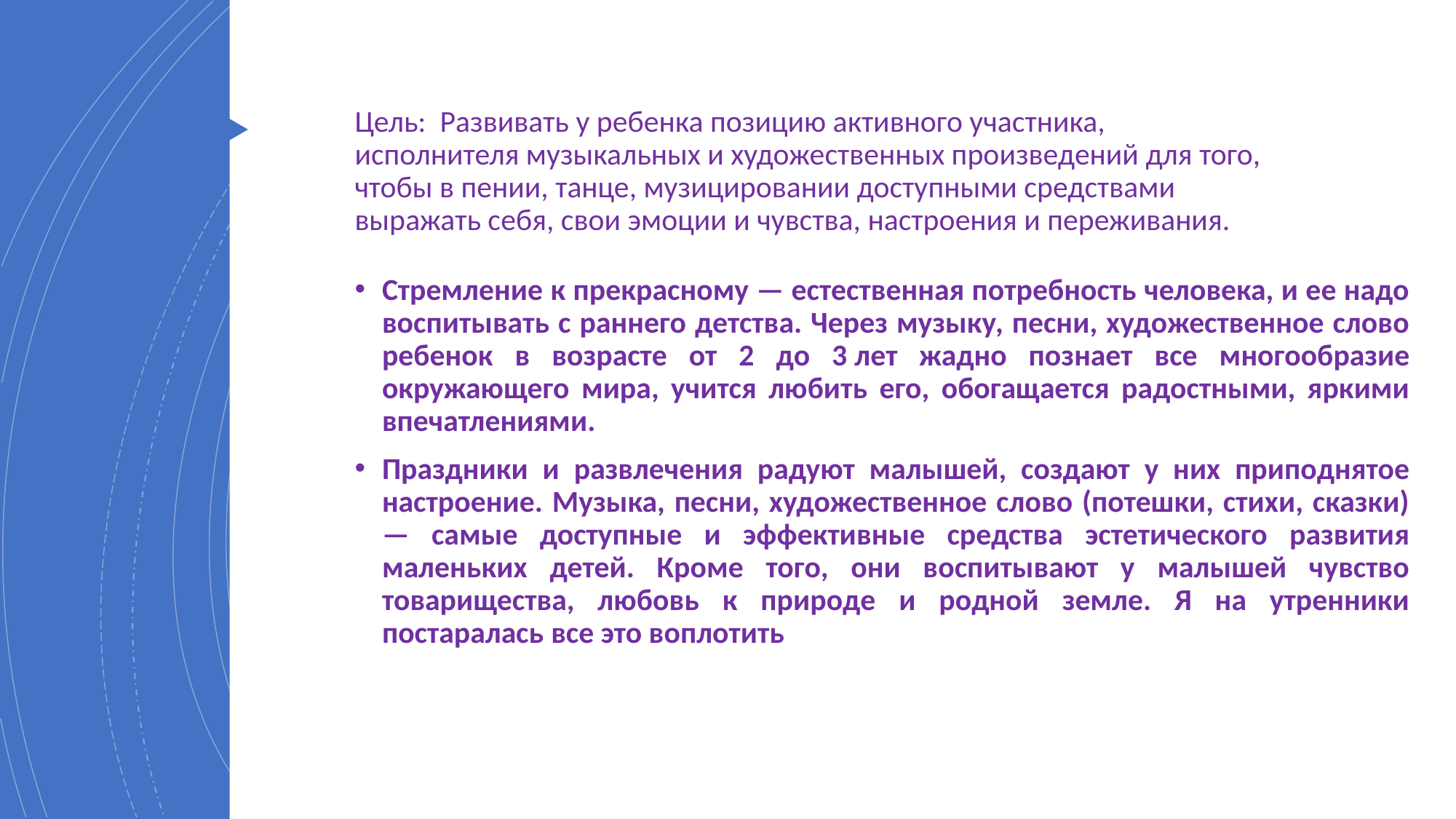

# Цель:  Развивать у ребенка позицию активного участника, исполнителя музыкальных и художественных произведений для того, чтобы в пении, танце, музицировании доступными средствами выражать себя, свои эмоции и чувства, настроения и переживания.

Стремление к прекрасному — естественная потребность человека, и ее надо воспитывать с раннего детства. Через музыку, песни, художественное слово ребенок в возрасте от 2 до 3 лет жадно познает все многообразие окружающего мира, учится любить его, обогащается радостными, яркими впечатлениями.
Праздники и развлечения радуют малышей, создают у них приподнятое настроение. Музыка, песни, художественное слово (потешки, стихи, сказки) — самые доступные и эффективные средства эстетического развития маленьких детей. Кроме того, они воспитывают у малышей чувство товарищества, любовь к природе и родной земле. Я на утренники постаралась все это воплотить